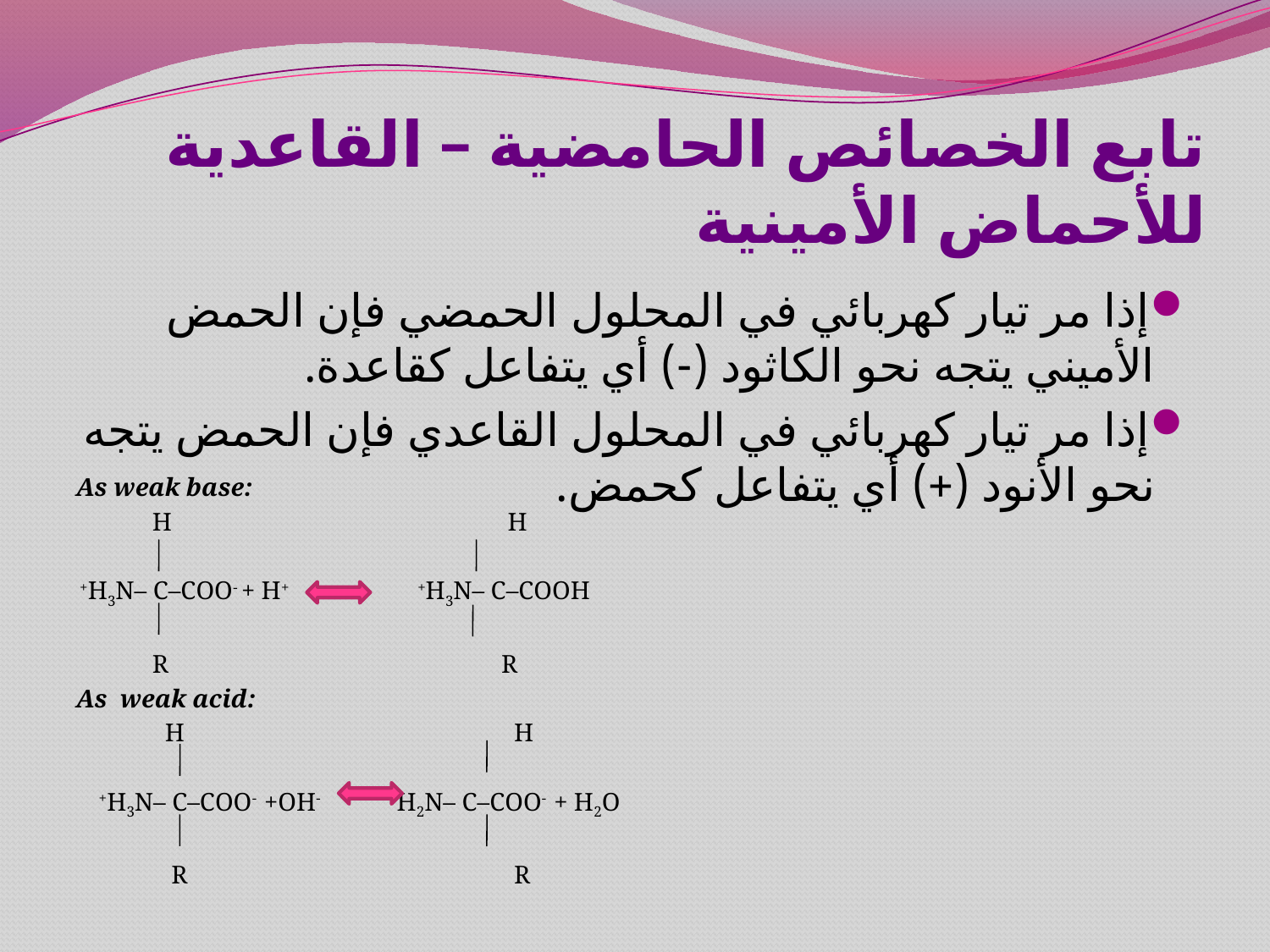

# تابع الخصائص الحامضية – القاعدية للأحماض الأمينية
إذا مر تيار كهربائي في المحلول الحمضي فإن الحمض الأميني يتجه نحو الكاثود (-) أي يتفاعل كقاعدة.
إذا مر تيار كهربائي في المحلول القاعدي فإن الحمض يتجه نحو الأنود (+) أي يتفاعل كحمض.

As weak base:
	      H	                                          H

 +H3N– C–COO- + H+ 	             +H3N– C–COOH

	      R    		                     R
As  weak acid:
	        H		                       H

      +H3N– C–COO-  +OH-            H2N– C–COO-  + H2O

    	         R		                       R